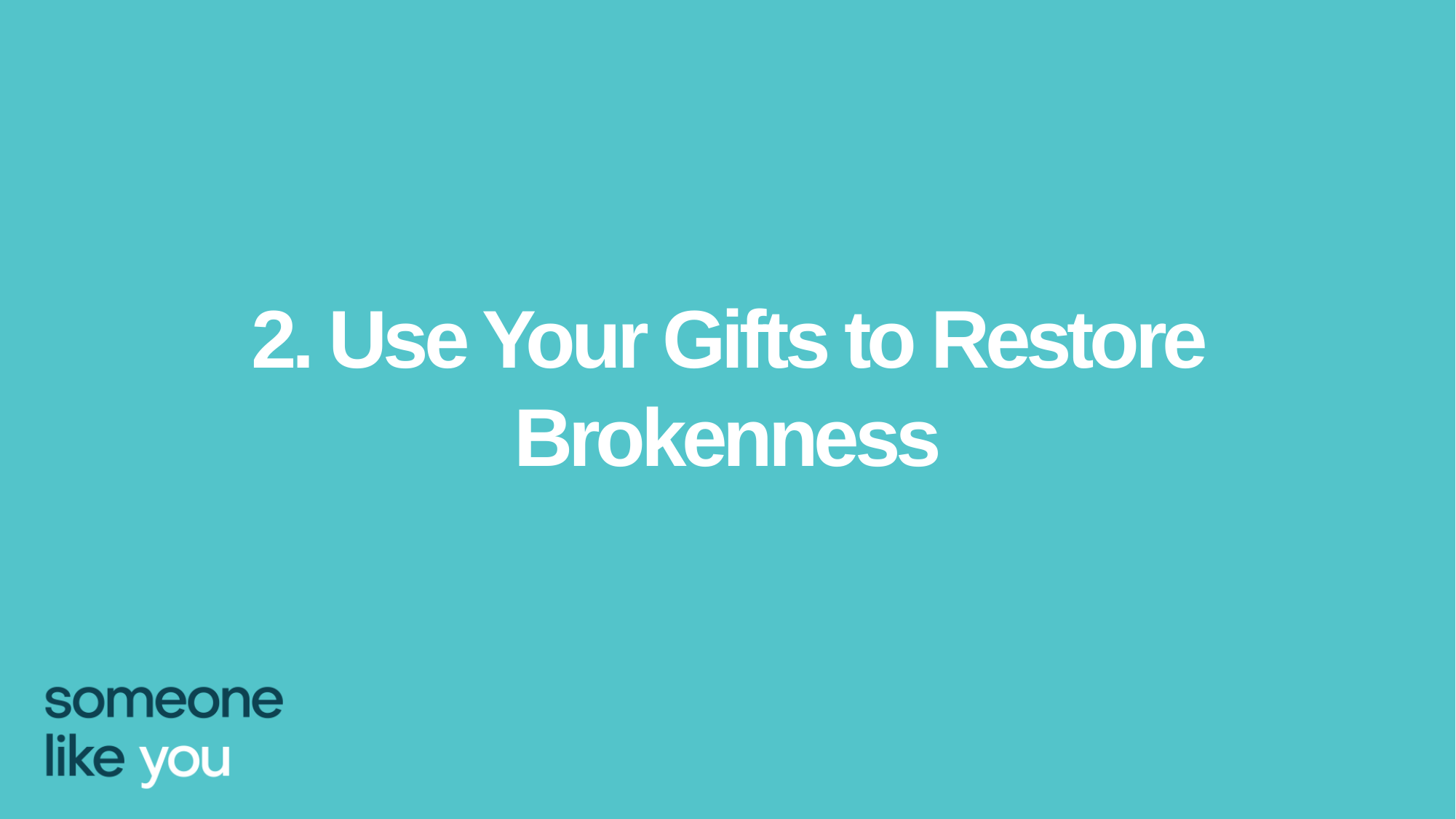

2. Use Your Gifts to Restore Brokenness